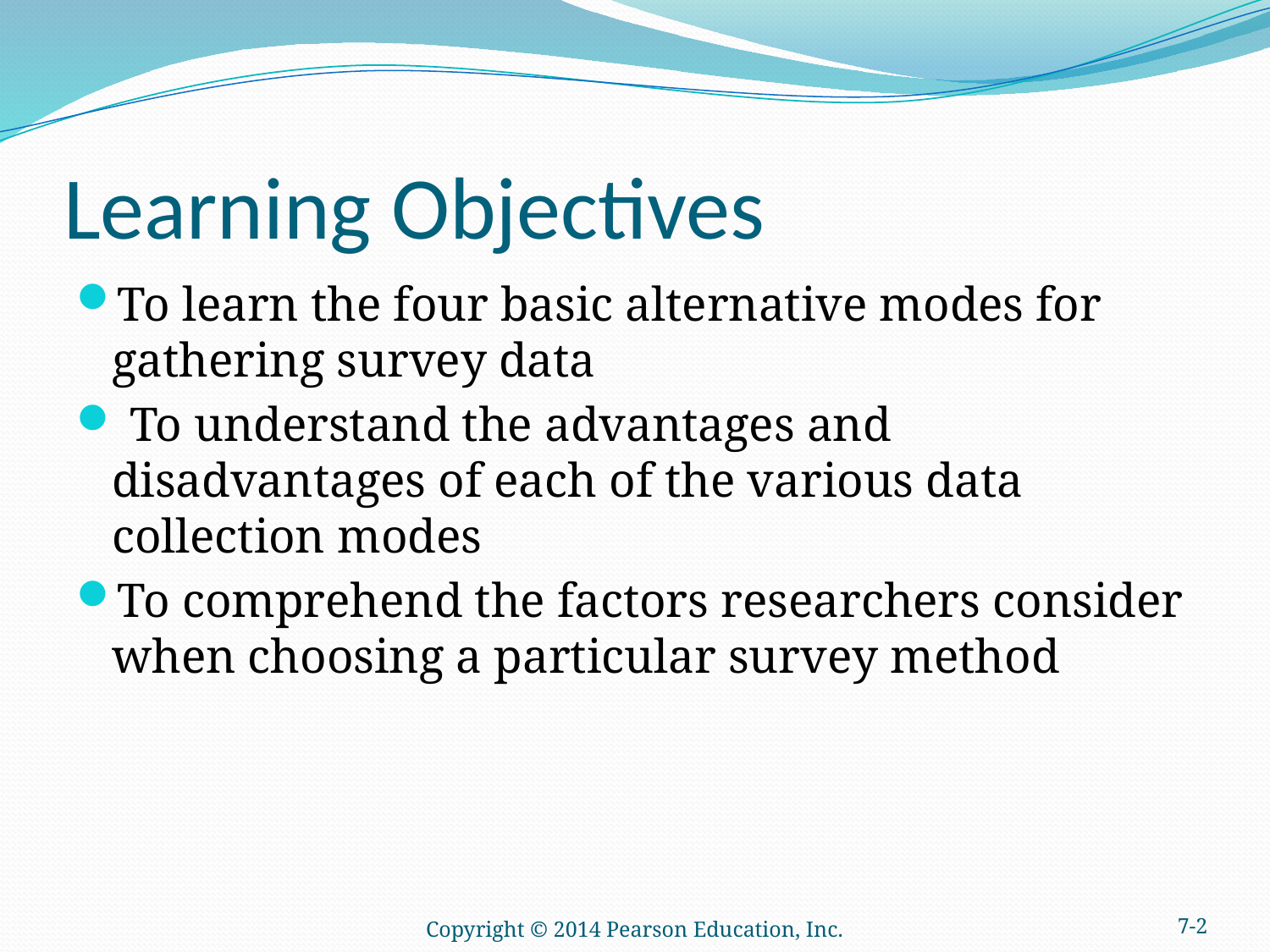

# Learning Objectives
To learn the four basic alternative modes for gathering survey data
 To understand the advantages and disadvantages of each of the various data collection modes
To comprehend the factors researchers consider when choosing a particular survey method